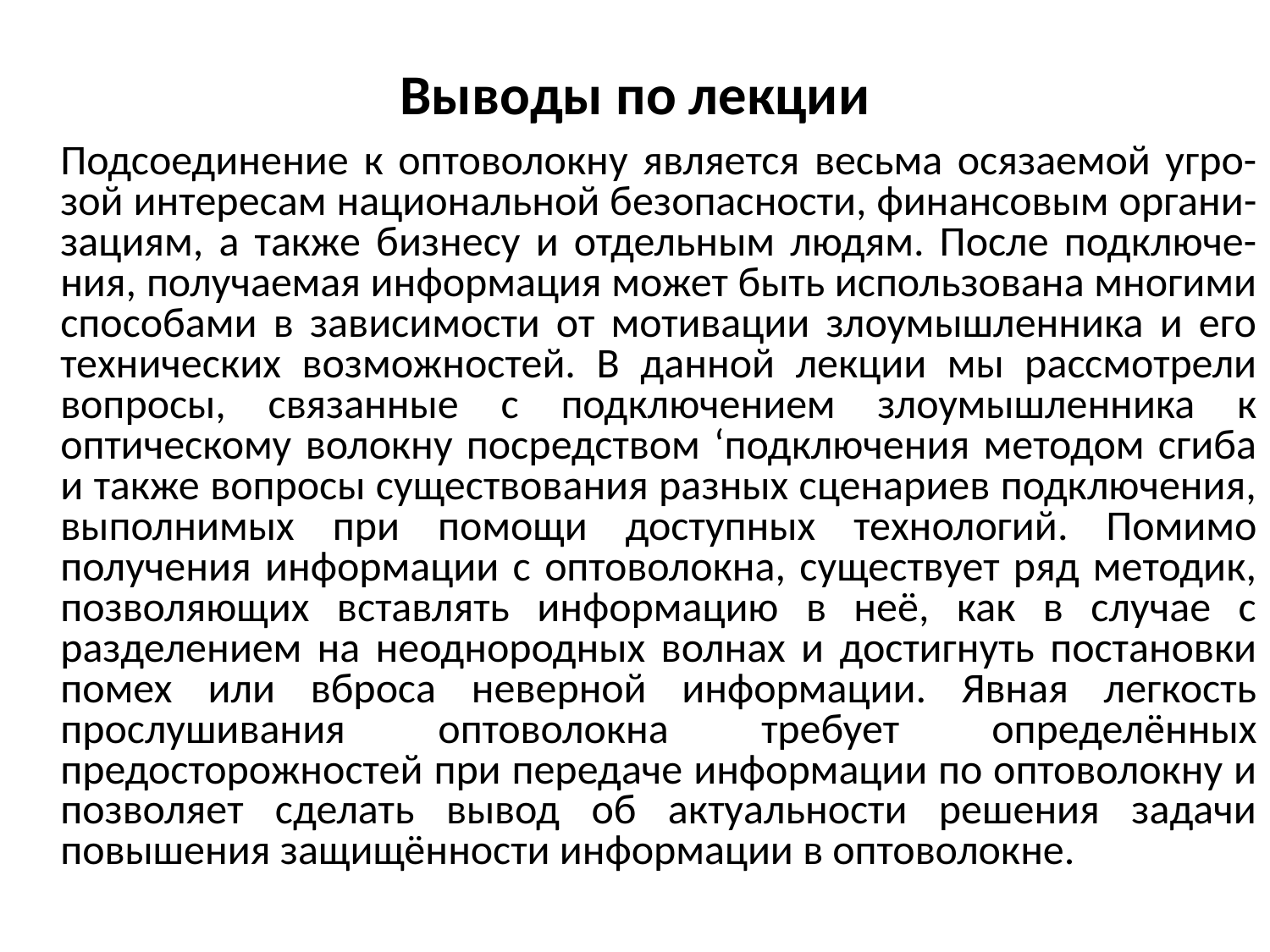

# Выводы по лекции
	Подсоединение к оптоволокну является весьма осязаемой угро- зой интересам национальной безопасности, финансовым органи- зациям, а также бизнесу и отдельным людям. После подключе-ния, получаемая информация может быть использована многими способами в зависимости от мотивации злоумышленника и его технических возможностей. В данной лекции мы рассмотрели вопросы, связанные с подключением злоумышленника к оптическому волокну посредством ‘подключения методом сгиба и также вопросы существования разных сценариев подключения, выполнимых при помощи доступных технологий. Помимо получения информации с оптоволокна, существует ряд методик, позволяющих вставлять информацию в неё, как в случае с разделением на неоднородных волнах и достигнуть постановки помех или вброса неверной информации. Явная легкость прослушивания оптоволокна требует определённых предосторожностей при передаче информации по оптоволокну и позволяет сделать вывод об актуальности решения задачи повышения защищённости информации в оптоволокне.